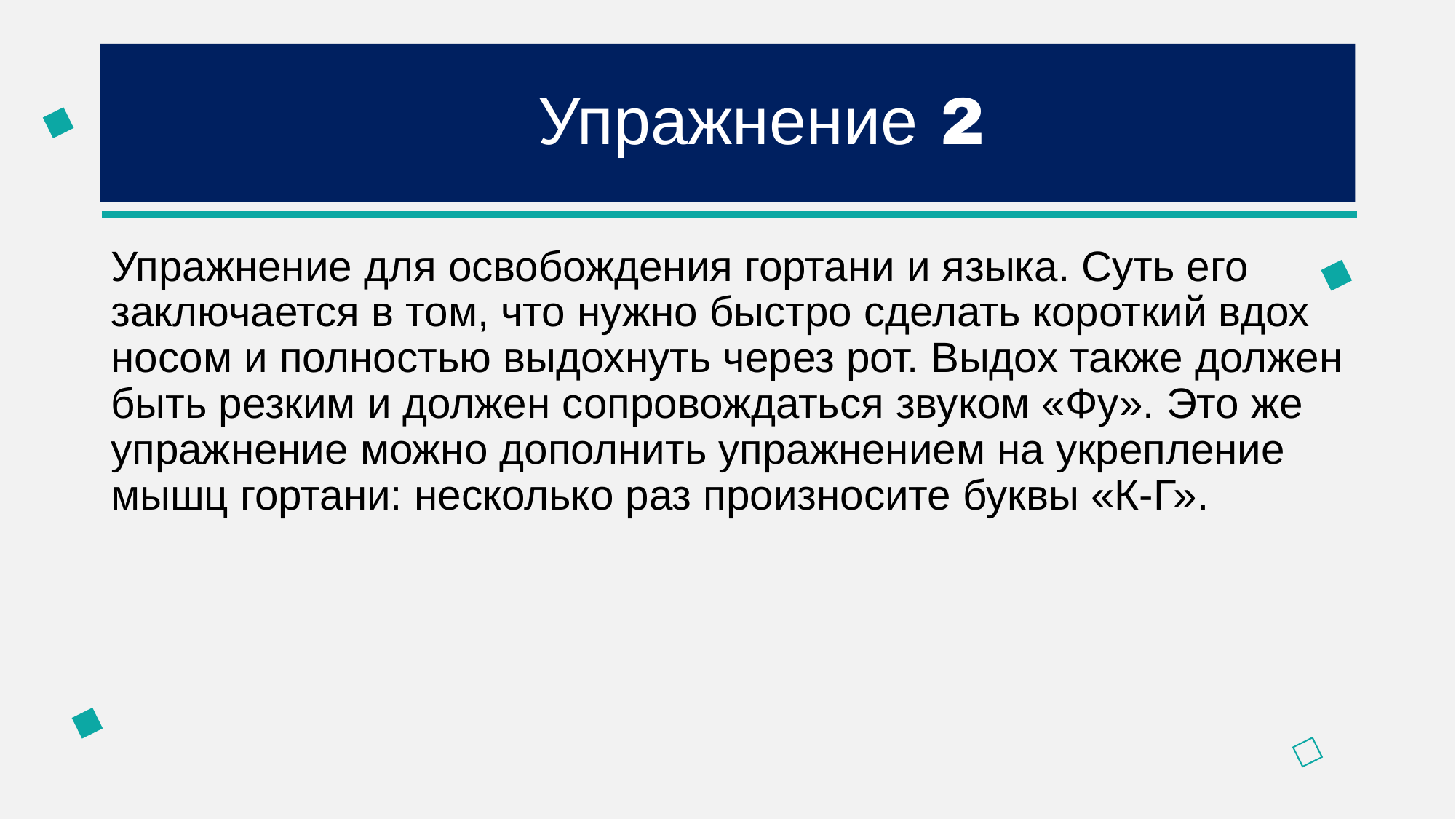

# Упражнение 2

Упражнение для освобождения гортани и языка. Суть его заключается в том, что нужно быстро сделать короткий вдох носом и полностью выдохнуть через рот. Выдох также должен быть резким и должен сопровождаться звуком «Фу». Это же упражнение можно дополнить упражнением на укрепление мышц гортани: несколько раз произносите буквы «К-Г».